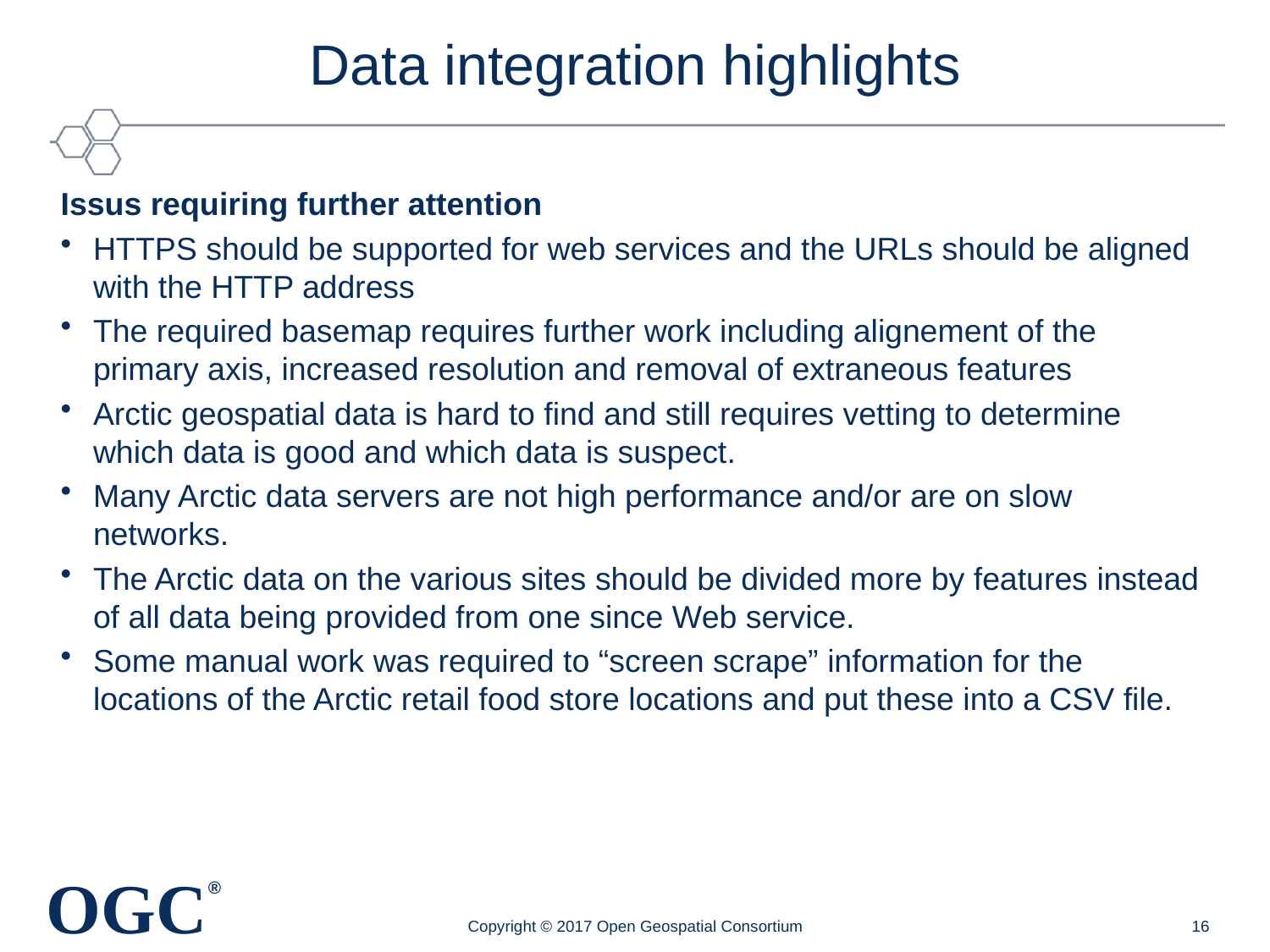

# Data integration highlights
Issus requiring further attention
HTTPS should be supported for web services and the URLs should be aligned with the HTTP address
The required basemap requires further work including alignement of the primary axis, increased resolution and removal of extraneous features
Arctic geospatial data is hard to find and still requires vetting to determine which data is good and which data is suspect.
Many Arctic data servers are not high performance and/or are on slow networks.
The Arctic data on the various sites should be divided more by features instead of all data being provided from one since Web service.
Some manual work was required to “screen scrape” information for the locations of the Arctic retail food store locations and put these into a CSV file.

Copyright © 2017 Open Geospatial Consortium
16